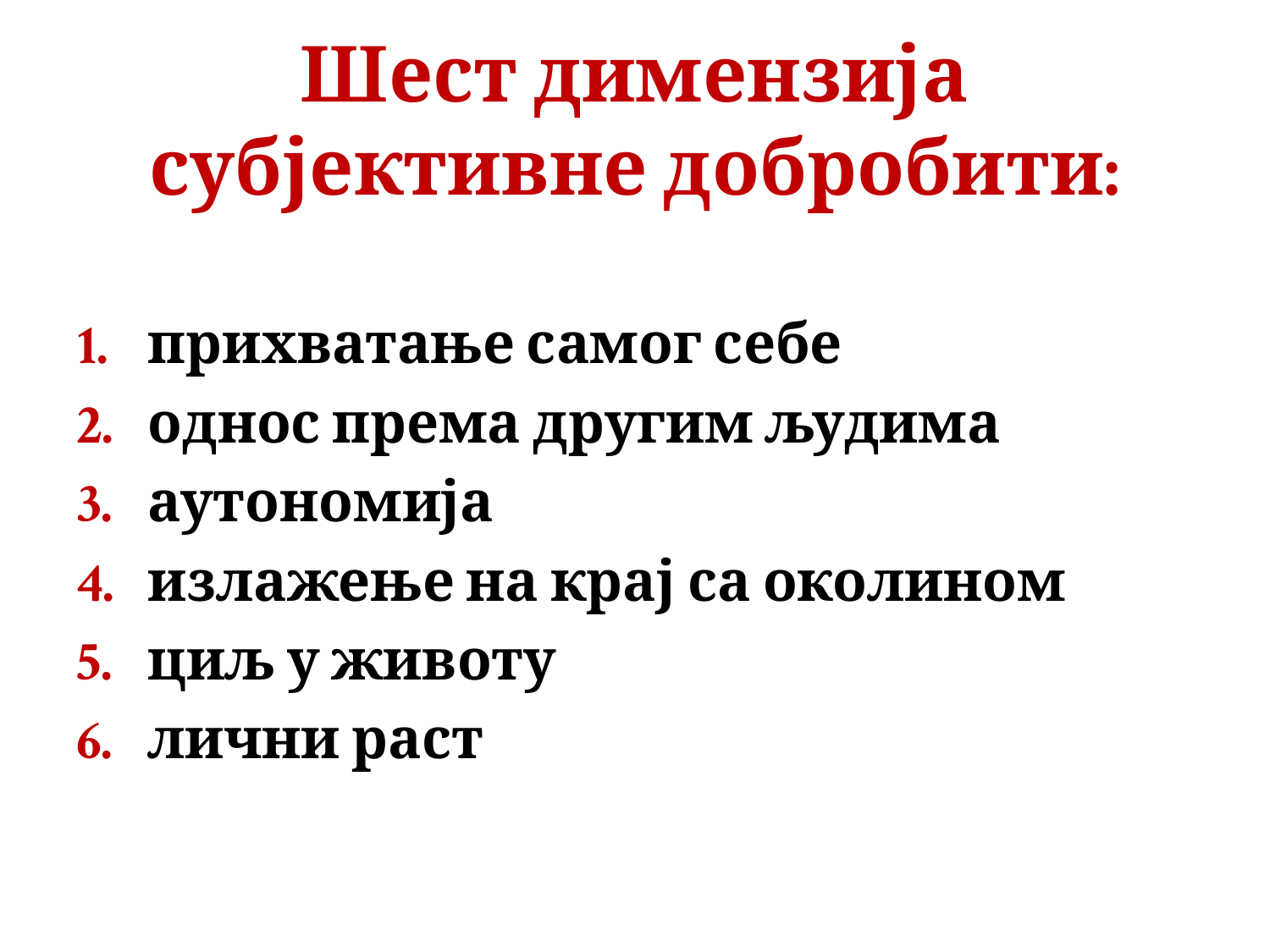

# Шест димензија субјективне добробити:

прихватање самог себе
однос према другим људима
аутономија
излажење на крај са околином
циљ у животу
лични раст